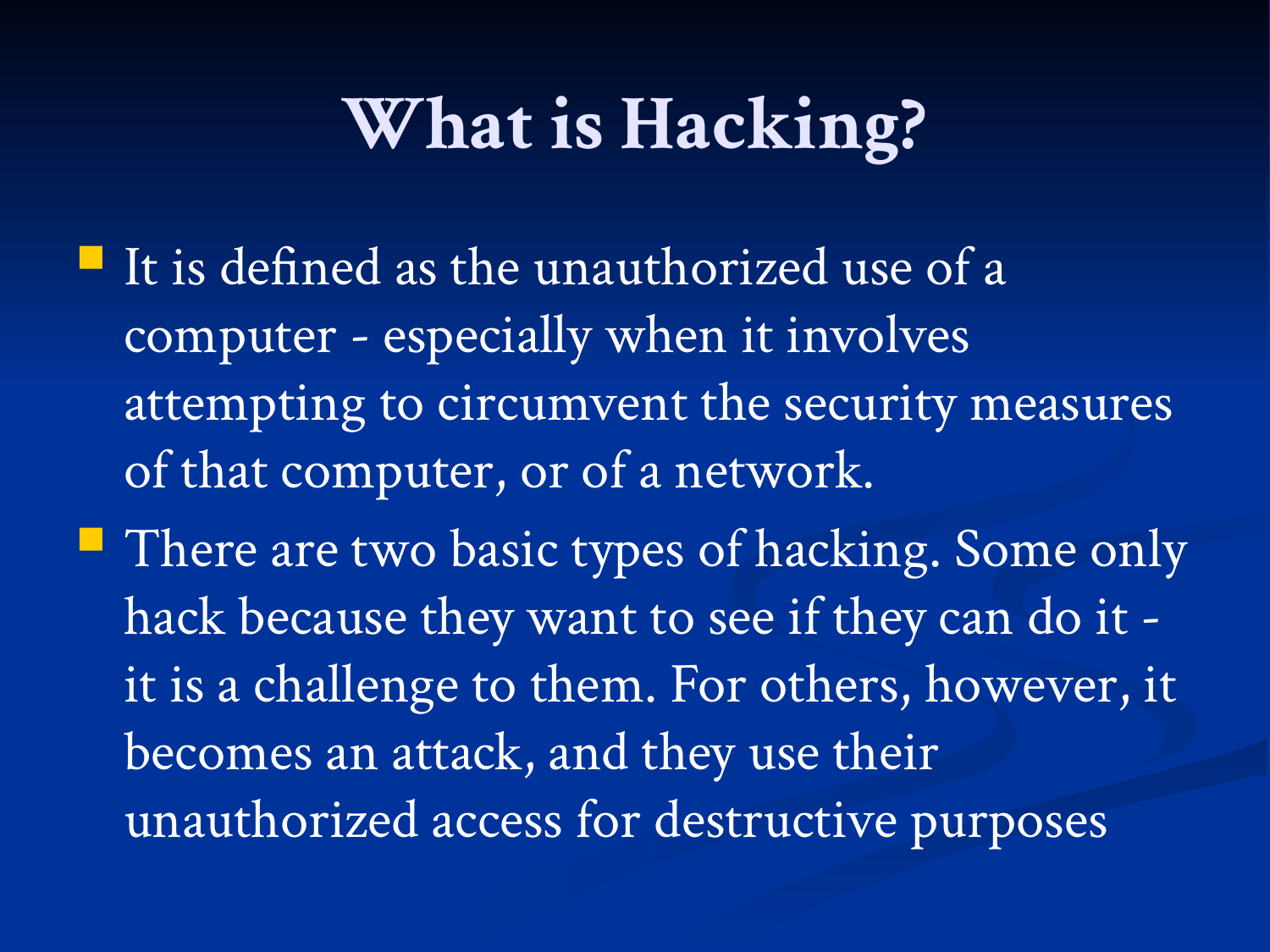

# What is Hacking?
It is defined as the unauthorized use of a computer - especially when it involves attempting to circumvent the security measures of that computer, or of a network.
There are two basic types of hacking. Some only hack because they want to see if they can do it - it is a challenge to them. For others, however, it becomes an attack, and they use their unauthorized access for destructive purposes